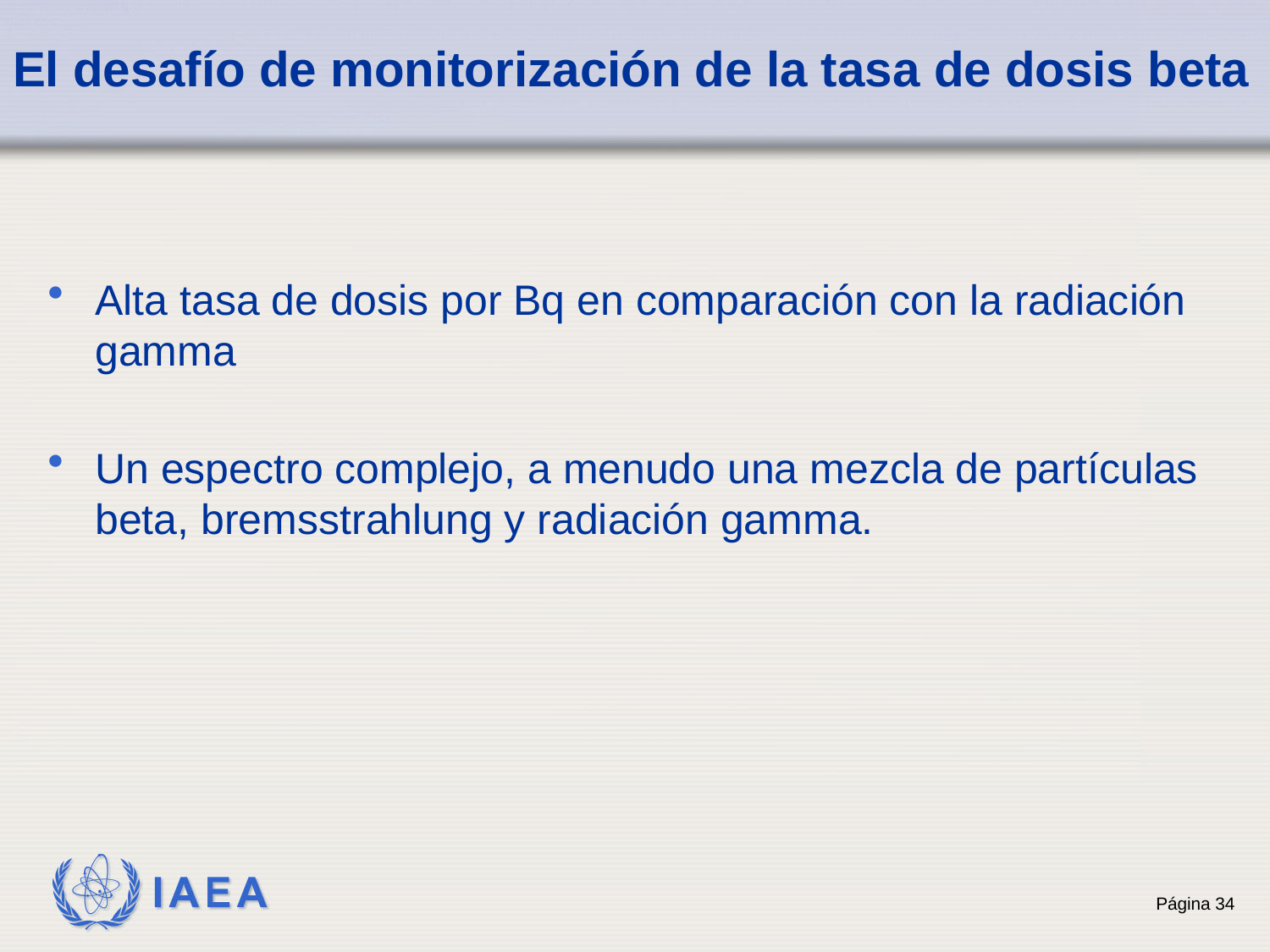

# El desafío de monitorización de la tasa de dosis beta
Alta tasa de dosis por Bq en comparación con la radiación gamma

Un espectro complejo, a menudo una mezcla de partículas beta, bremsstrahlung y radiación gamma.

34